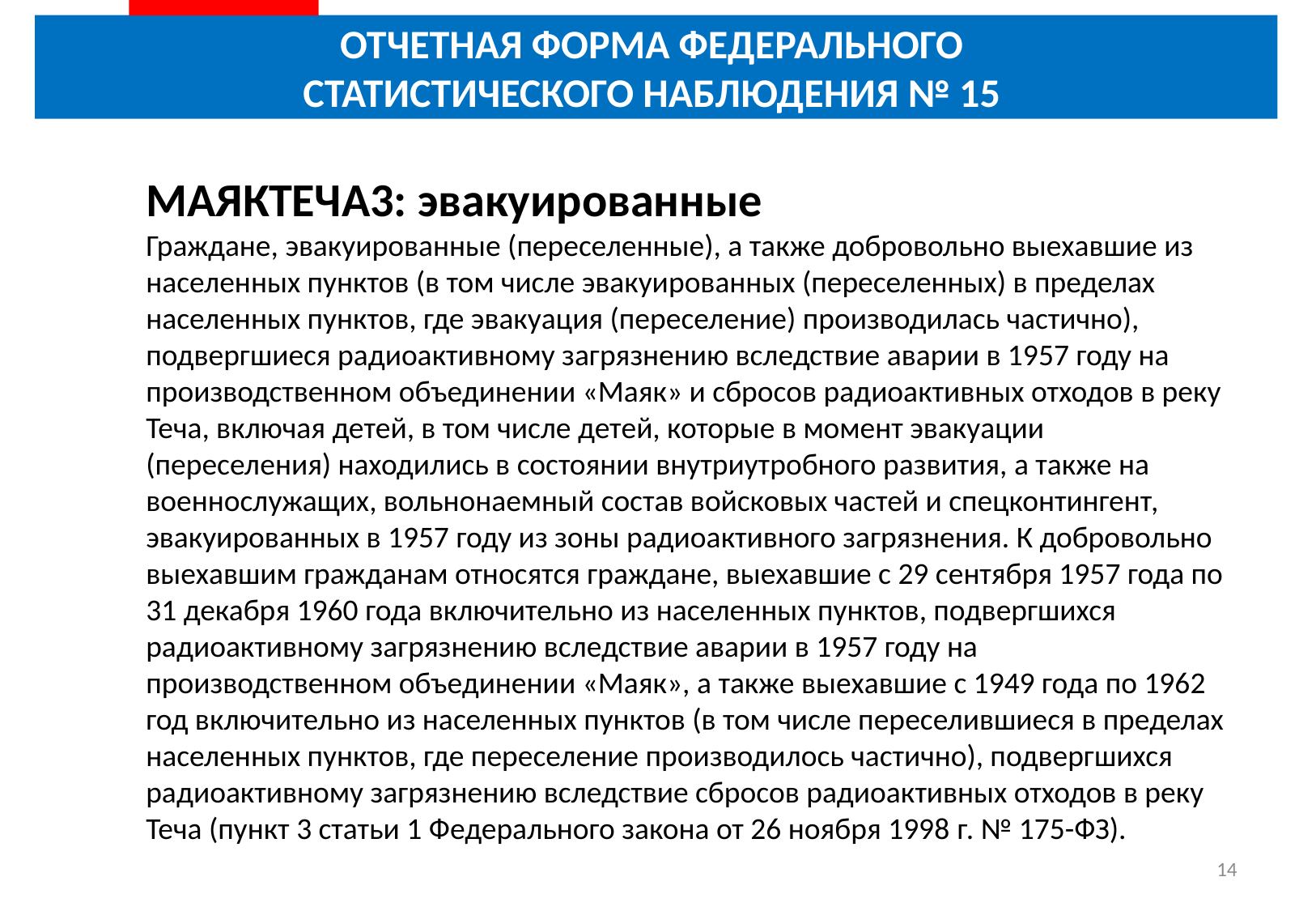

# ОТЧЕТНАЯ ФОРМА ФЕДЕРАЛЬНОГО СТАТИСТИЧЕСКОГО НАБЛЮДЕНИЯ № 15
МАЯКТЕЧА3: эвакуированные
Граждане, эвакуированные (переселенные), а также добровольно выехавшие из населенных пунктов (в том числе эвакуированных (переселенных) в пределах населенных пунктов, где эвакуация (переселение) производилась частично), подвергшиеся радиоактивному загрязнению вследствие аварии в 1957 году на производственном объединении «Маяк» и сбросов радиоактивных отходов в реку Теча, включая детей, в том числе детей, которые в момент эвакуации (переселения) находились в состоянии внутриутробного развития, а также на военнослужащих, вольнонаемный состав войсковых частей и спецконтингент, эвакуированных в 1957 году из зоны радиоактивного загрязнения. К добровольно выехавшим гражданам относятся граждане, выехавшие с 29 сентября 1957 года по 31 декабря 1960 года включительно из населенных пунктов, подвергшихся радиоактивному загрязнению вследствие аварии в 1957 году на производственном объединении «Маяк», а также выехавшие с 1949 года по 1962 год включительно из населенных пунктов (в том числе переселившиеся в пределах населенных пунктов, где переселение производилось частично), подвергшихся радиоактивному загрязнению вследствие сбросов радиоактивных отходов в реку Теча (пункт 3 статьи 1 Федерального закона от 26 ноября 1998 г. № 175-ФЗ).

14